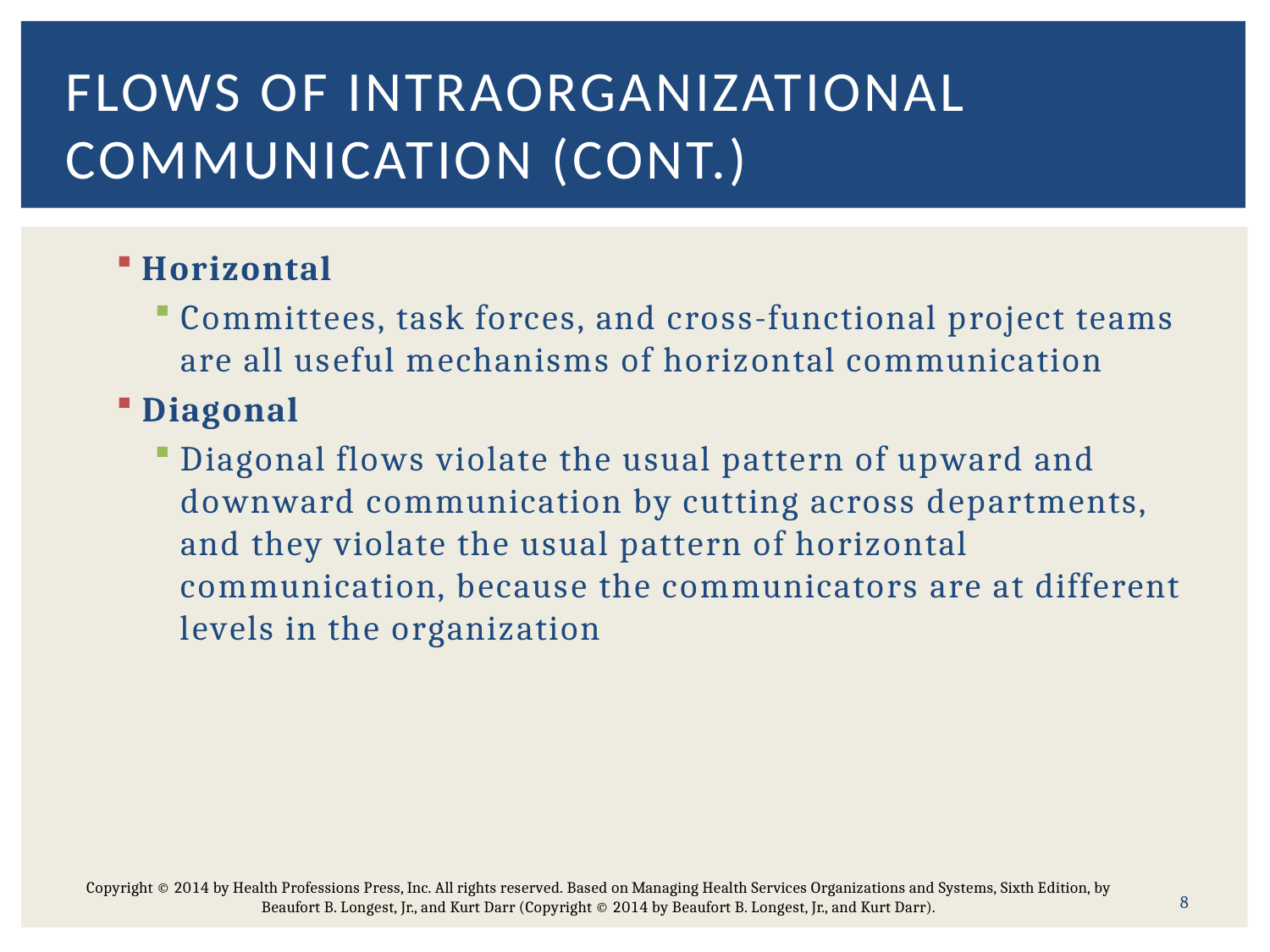

# Flows of intraorganizational communication (CONT.)
Horizontal
Committees, task forces, and cross-functional project teams are all useful mechanisms of horizontal communication
Diagonal
Diagonal flows violate the usual pattern of upward and downward communication by cutting across departments, and they violate the usual pattern of horizontal communication, because the communicators are at different levels in the organization

8